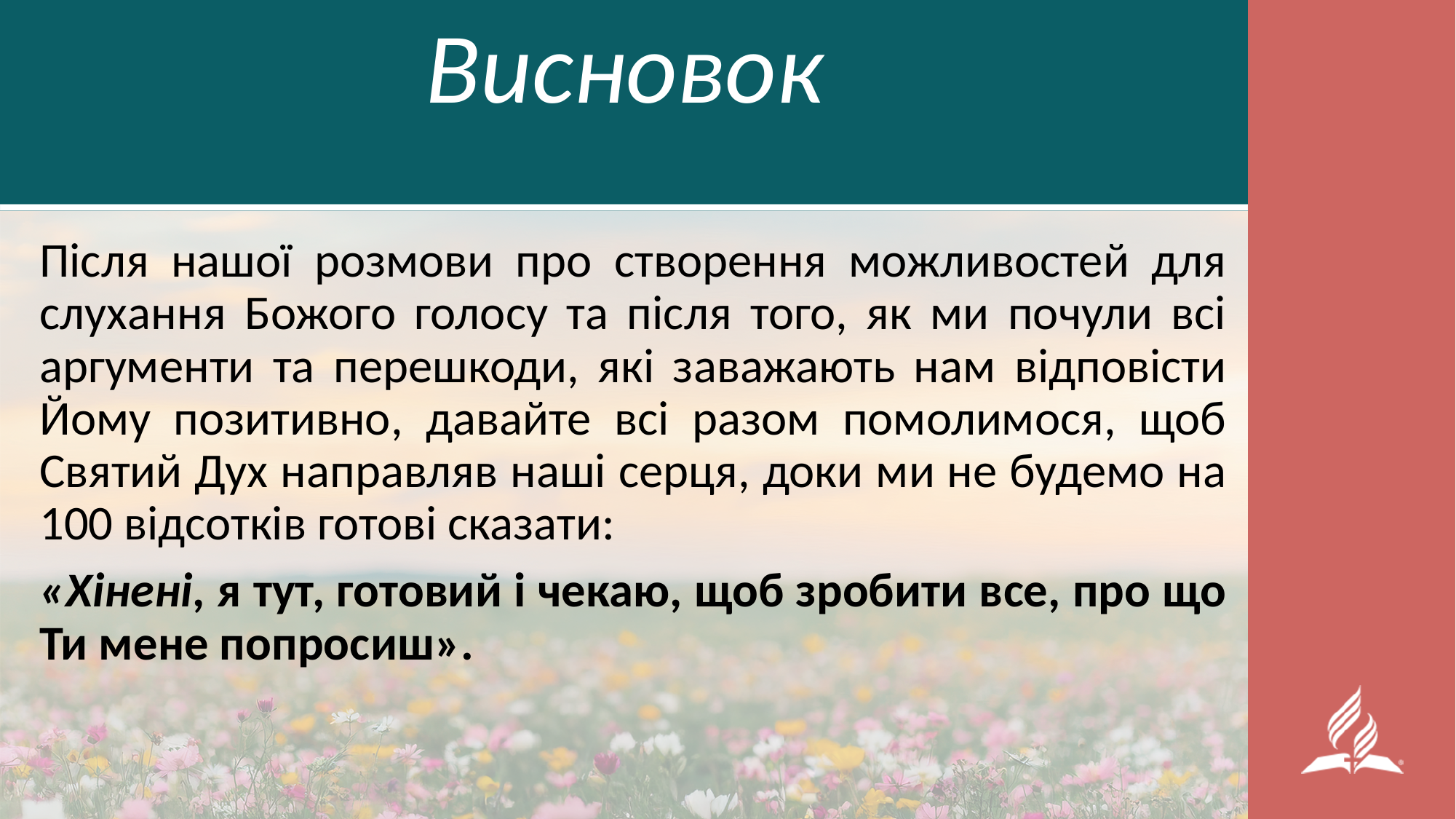

# Висновок
Після нашої розмови про створення можливостей для слухання Божого голосу та після того, як ми почули всі аргументи та перешкоди, які заважають нам відповісти Йому позитивно, давайте всі разом помолимося, щоб Святий Дух направляв наші серця, доки ми не будемо на 100 відсотків готові сказати:
«Хінені, я тут, готовий і чекаю, щоб зробити все, про що Ти мене попросиш».